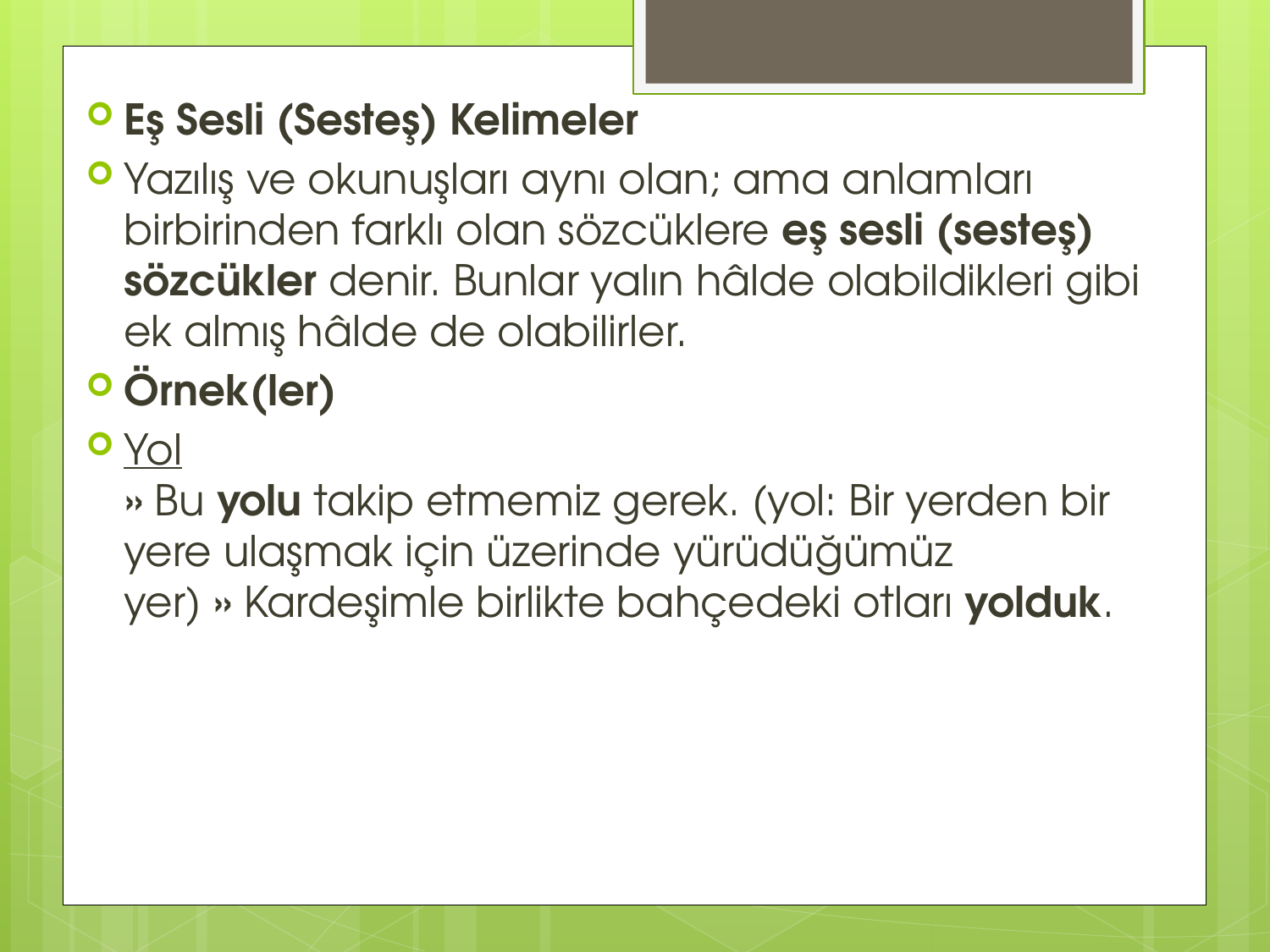

Eş Sesli (Sesteş) Kelimeler
Yazılış ve okunuşları aynı olan; ama anlamları birbirinden farklı olan sözcüklere eş sesli (sesteş) sözcükler denir. Bunlar yalın hâlde olabildikleri gibi ek almış hâlde de olabilirler.
Örnek(ler)
Yol
» Bu yolu takip etmemiz gerek. (yol: Bir yerden bir yere ulaşmak için üzerinde yürüdüğümüz yer) » Kardeşimle birlikte bahçedeki otları yolduk.

#